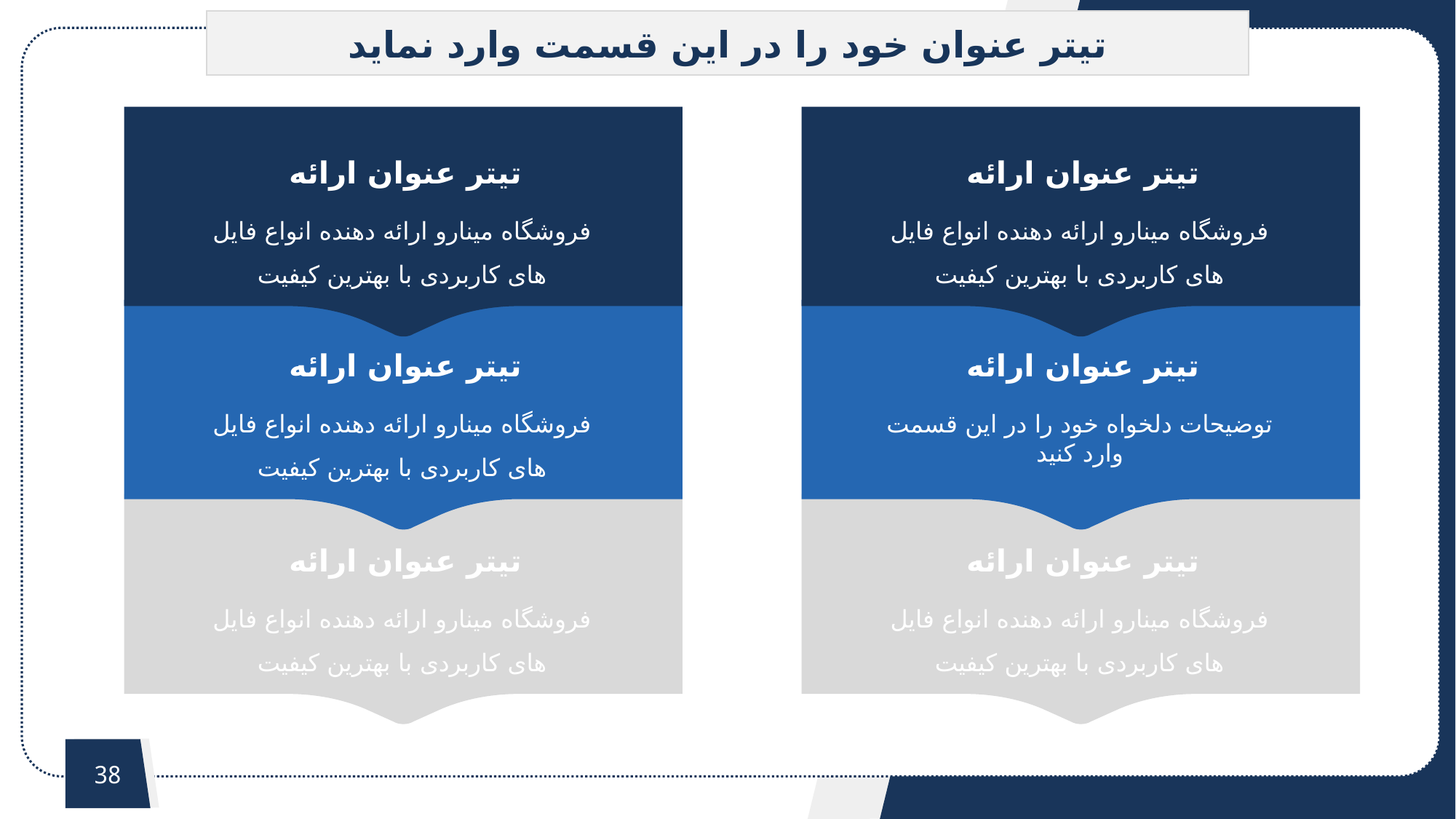

تیتر عنوان خود را در این قسمت وارد نماید

تیتر عنوان ارائه
فروشگاه مینارو ارائه دهنده انواع فایل های کاربردی با بهترین کیفیت

تیتر عنوان ارائه
فروشگاه مینارو ارائه دهنده انواع فایل های کاربردی با بهترین کیفیت

تیتر عنوان ارائه
فروشگاه مینارو ارائه دهنده انواع فایل های کاربردی با بهترین کیفیت

تیتر عنوان ارائه
توضیحات دلخواه خود را در این قسمت وارد کنید

تیتر عنوان ارائه
فروشگاه مینارو ارائه دهنده انواع فایل های کاربردی با بهترین کیفیت

تیتر عنوان ارائه
فروشگاه مینارو ارائه دهنده انواع فایل های کاربردی با بهترین کیفیت
38